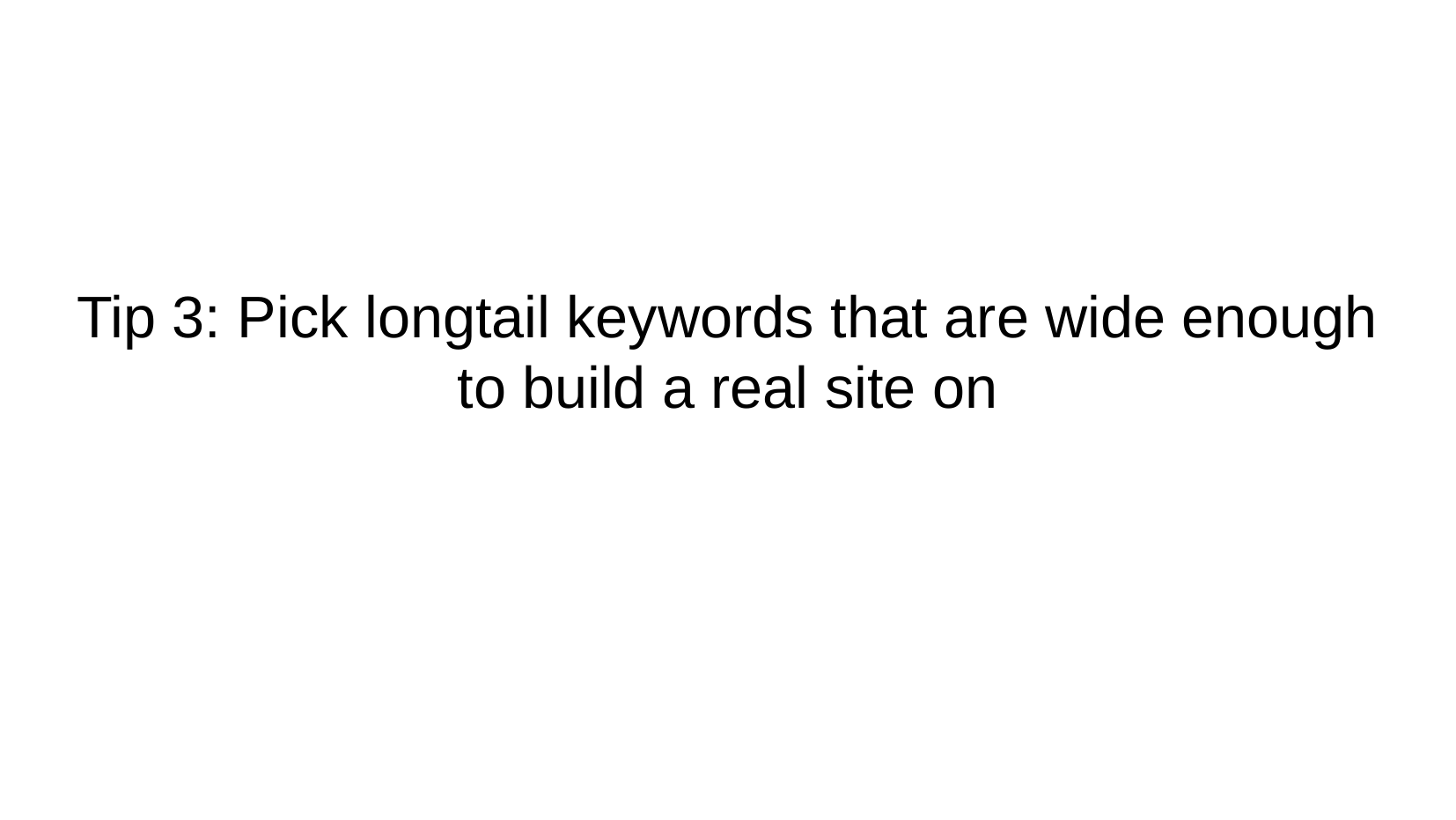

Tip 3: Pick longtail keywords that are wide enough to build a real site on